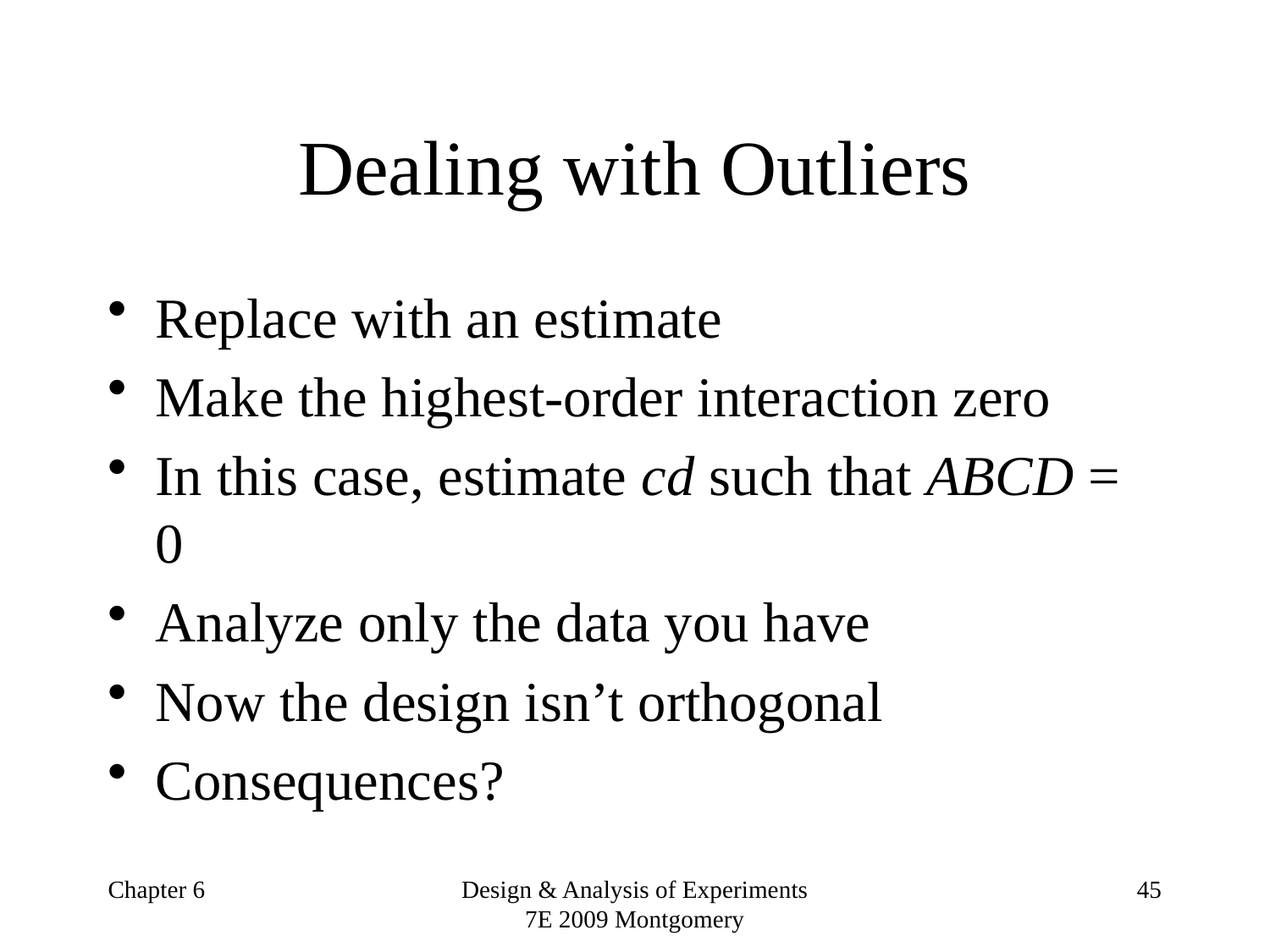

# Dealing with Outliers
Replace with an estimate
Make the highest-order interaction zero
In this case, estimate cd such that ABCD = 0
Analyze only the data you have
Now the design isn’t orthogonal
Consequences?
Chapter 6
Design & Analysis of Experiments 7E 2009 Montgomery
45